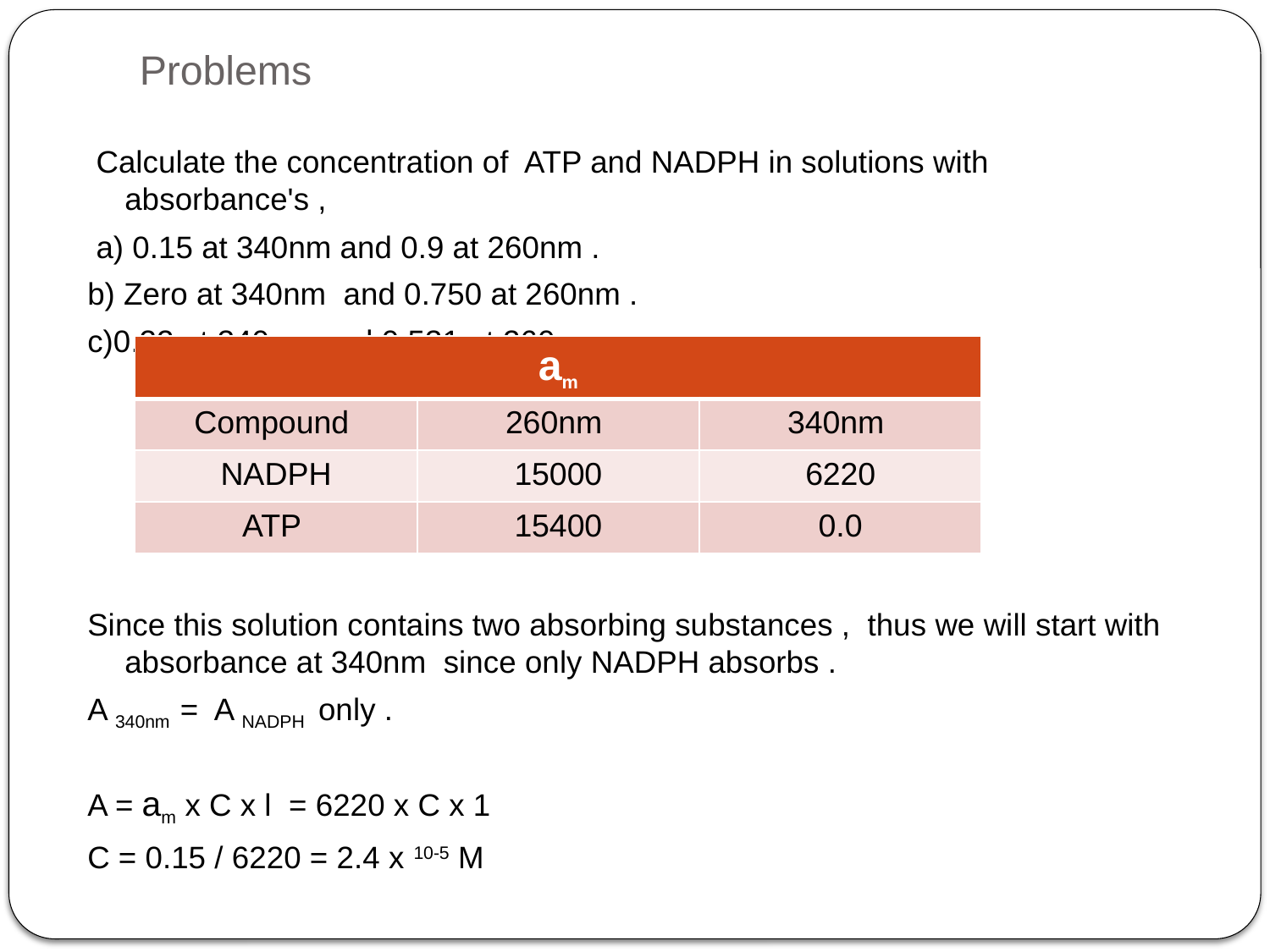

# Problems
 Calculate the concentration of  ATP and NADPH in solutions with absorbance's ,
 a) 0.15 at 340nm and 0.9 at 260nm .
b) Zero at 340nm  and 0.750 at 260nm .
c)0.22 at 340nm and 0.531 at 260nm .

Since this solution contains two absorbing substances ,  thus we will start with absorbance at 340nm  since only NADPH absorbs .
A 340nm  =  A NADPH  only .

A = am x C x l  = 6220 x C x 1
C = 0.15 / 6220 = 2.4 x 10-5 M

| am |  |  |
| --- | --- | --- |
| Compound | 260nm | 340nm |
| NADPH | 15000 | 6220 |
| ATP | 15400 | 0.0 |